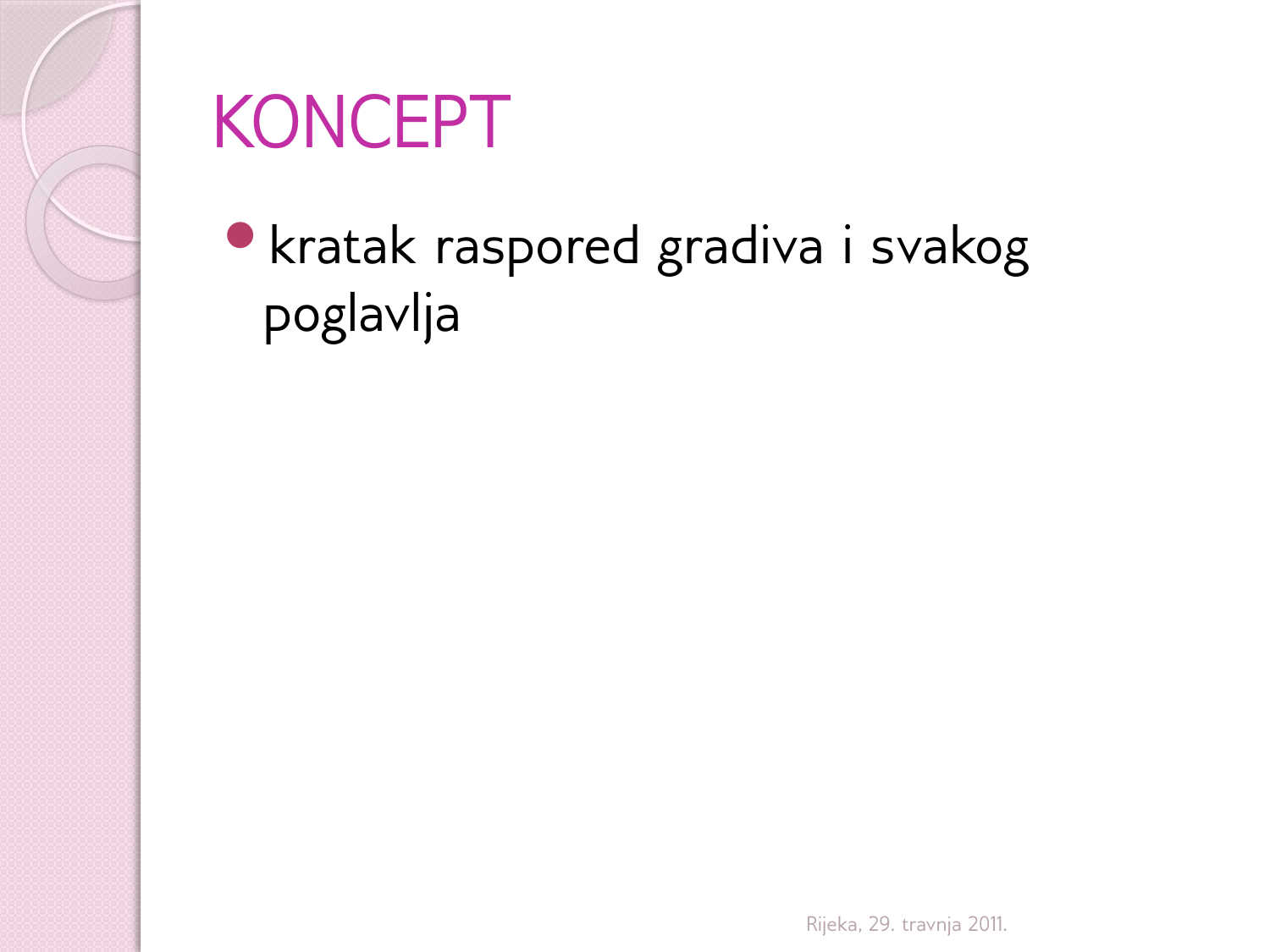

# KONCEPT
kratak raspored gradiva i svakog poglavlja

Rijeka, 29. travnja 2011.